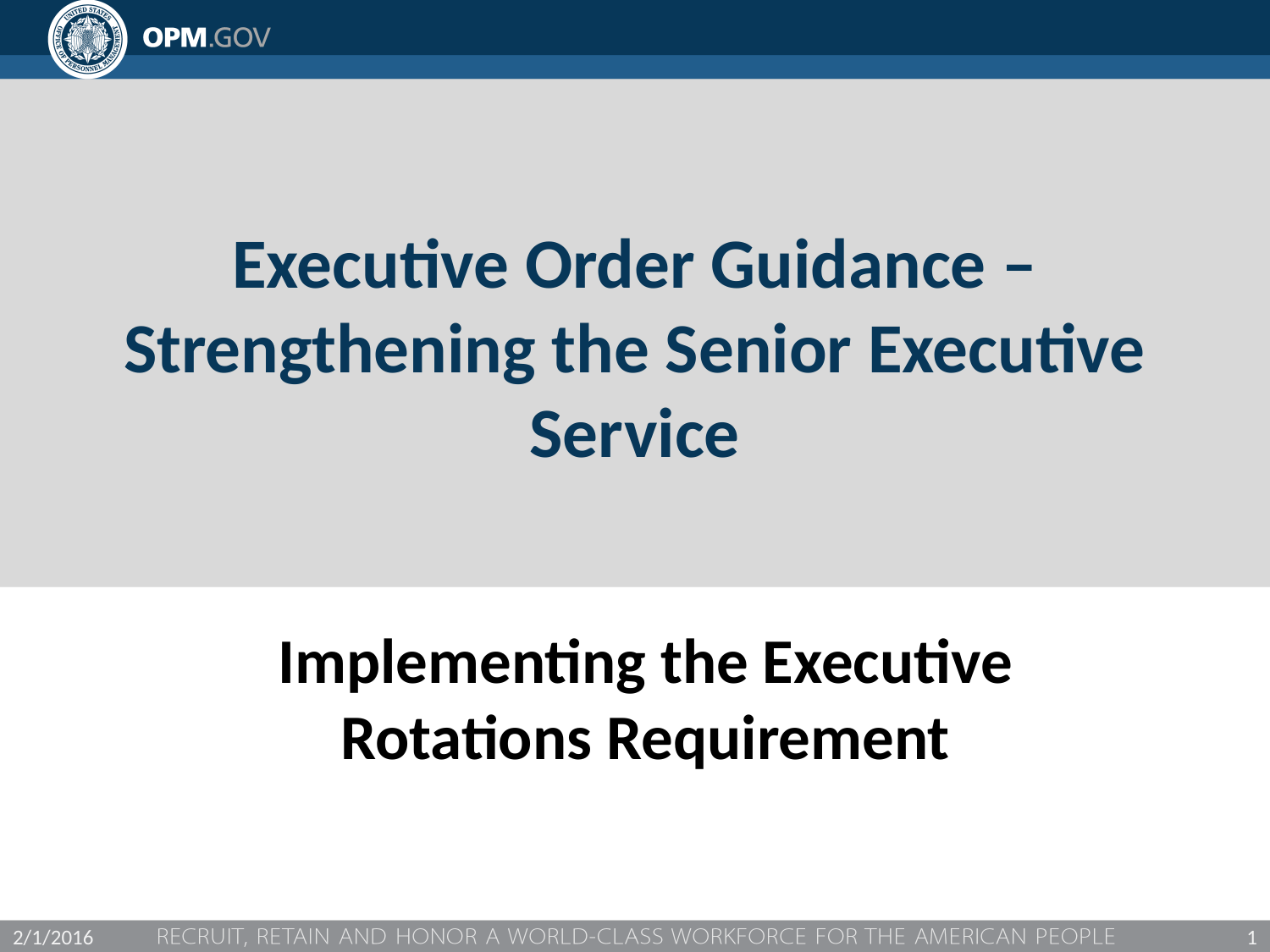

# Executive Order Guidance – Strengthening the Senior Executive Service
Implementing the Executive Rotations Requirement
2/1/2016
1